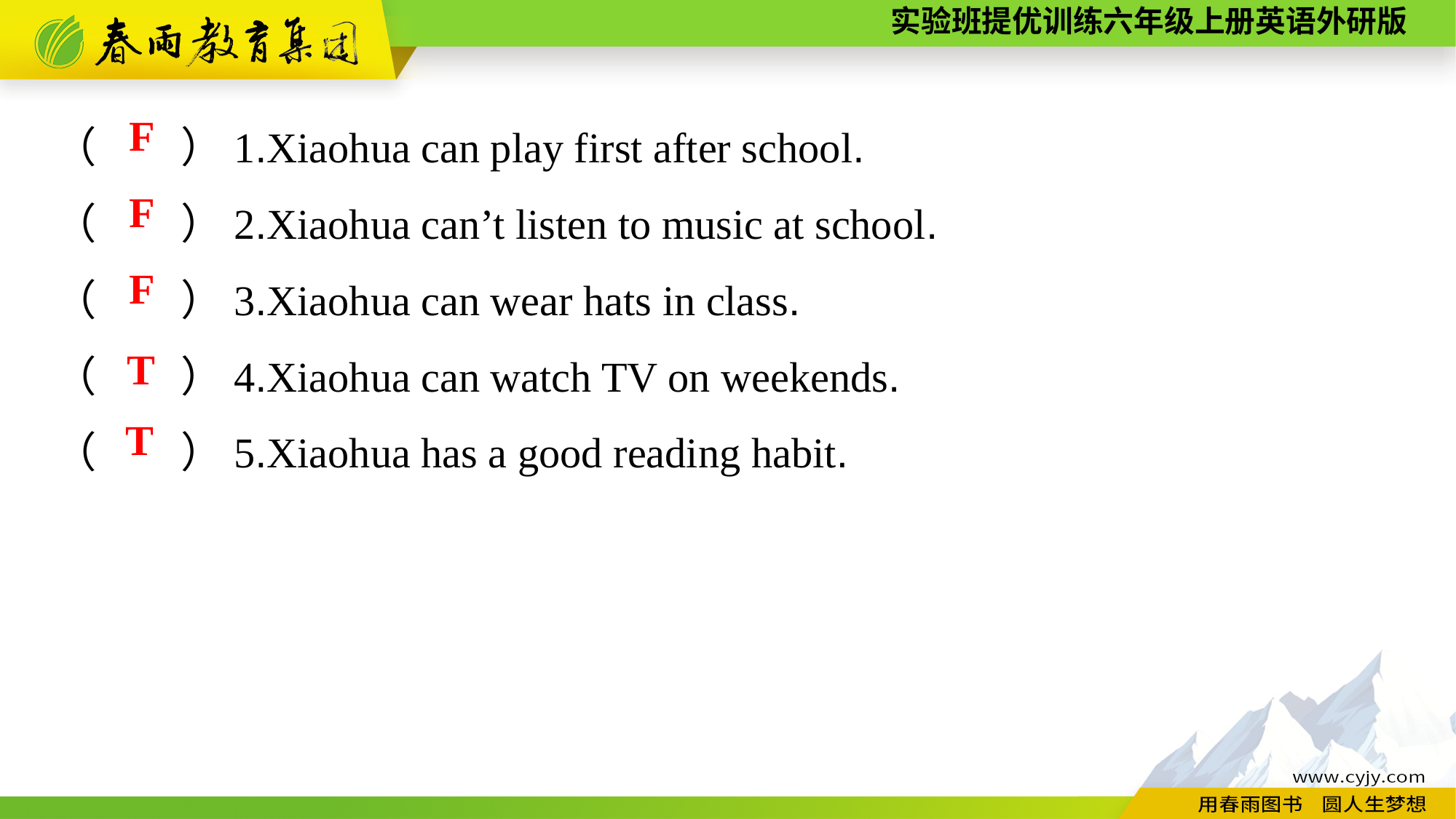

（　　）1.Xiaohua can play first after school.
（　　）2.Xiaohua can’t listen to music at school.
（　　）3.Xiaohua can wear hats in class.
（　　）4.Xiaohua can watch TV on weekends.
（　　）5.Xiaohua has a good reading habit.
F
F
F
T
T